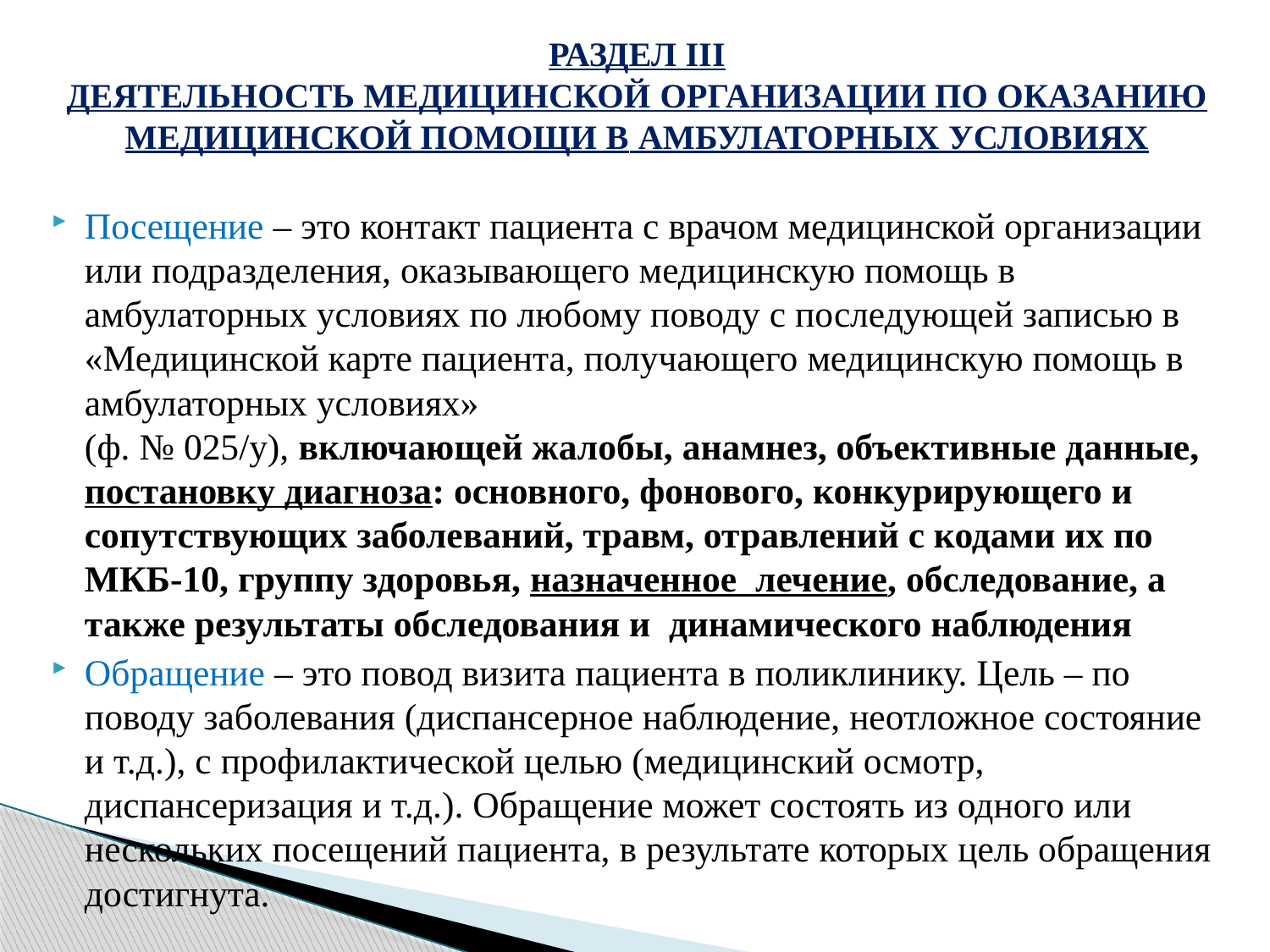

РАЗДЕЛ III
ДЕЯТЕЛЬНОСТЬ МЕДИЦИНСКОЙ ОРГАНИЗАЦИИ ПО ОКАЗАНИЮ МЕДИЦИНСКОЙ ПОМОЩИ В АМБУЛАТОРНЫХ УСЛОВИЯХ
Посещение – это контакт пациента с врачом медицинской организации или подразделения, оказывающего медицинскую помощь в амбулаторных условиях по любому поводу с последующей записью в «Медицинской карте пациента, получающего медицинскую помощь в амбулаторных условиях»
(ф. № 025/у), включающей жалобы, анамнез, объективные данные, постановку диагноза: основного, фонового, конкурирующего и сопутствующих заболеваний, травм, отравлений с кодами их по МКБ-10, группу здоровья, назначенное  лечение, обследование, а также результаты обследования и  динамического наблюдения
Обращение – это повод визита пациента в поликлинику. Цель – по поводу заболевания (диспансерное наблюдение, неотложное состояние и т.д.), с профилактической целью (медицинский осмотр, диспансеризация и т.д.). Обращение может состоять из одного или нескольких посещений пациента, в результате которых цель обращения достигнута.